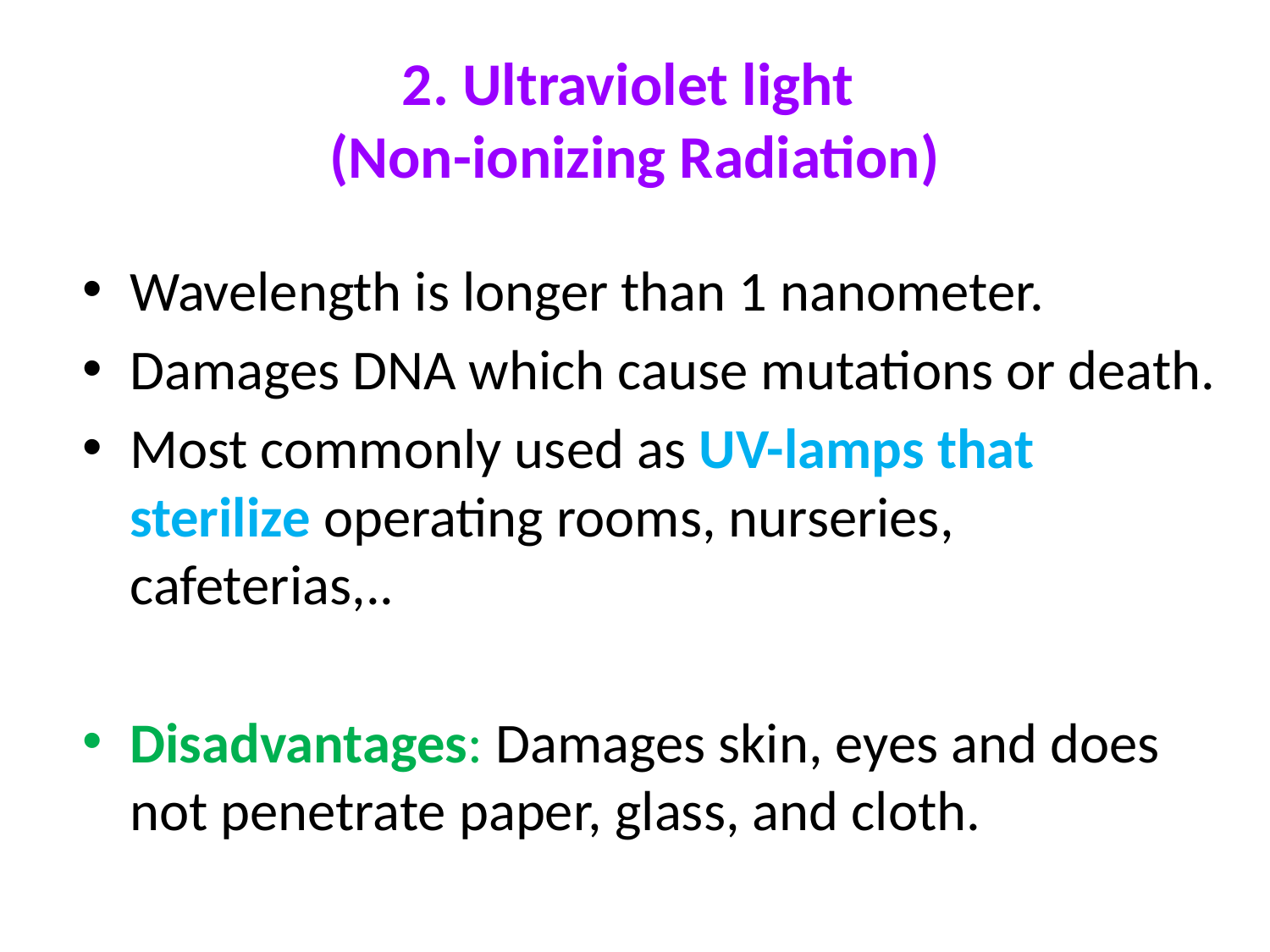

# 2. Ultraviolet light (Non-ionizing Radiation)
Wavelength is longer than 1 nanometer.
Damages DNA which cause mutations or death.
Most commonly used as UV-lamps that sterilize operating rooms, nurseries, cafeterias,..

Disadvantages: Damages skin, eyes and does not penetrate paper, glass, and cloth.